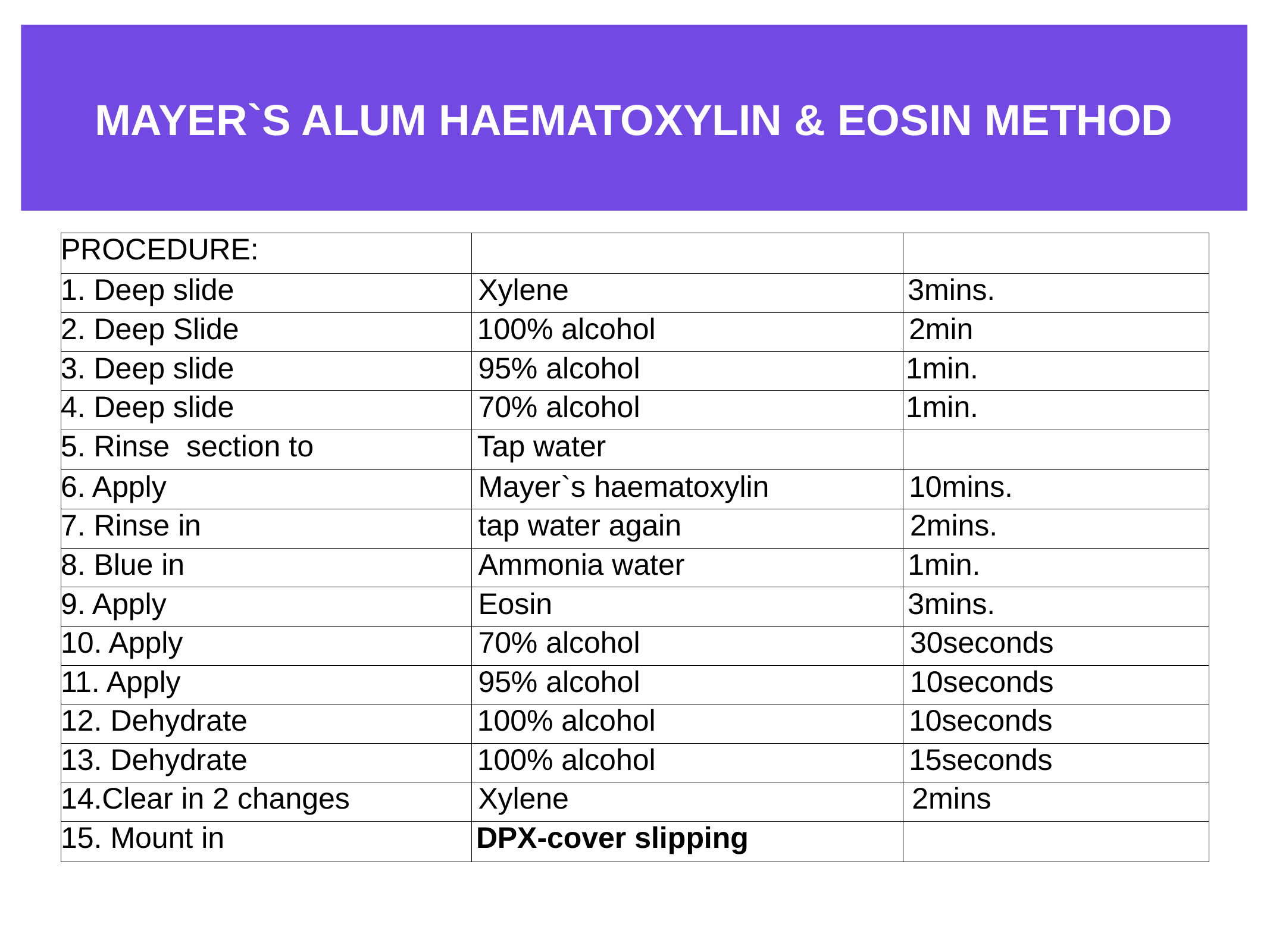

# MAYER`S ALUM HAEMATOXYLIN & EOSIN METHOD
| PROCEDURE: |  |  |
| --- | --- | --- |
| 1. Deep slide | Xylene | 3mins. |
| 2. Deep Slide | 100% alcohol | 2min |
| 3. Deep slide | 95% alcohol | 1min. |
| 4. Deep slide | 70% alcohol | 1min. |
| 5. Rinse section to | Tap water |  |
| 6. Apply | Mayer`s haematoxylin | 10mins. |
| 7. Rinse in | tap water again | 2mins. |
| 8. Blue in | Ammonia water | 1min. |
| 9. Apply | Eosin | 3mins. |
| 10. Apply | 70% alcohol | 30seconds |
| 11. Apply | 95% alcohol | 10seconds |
| 12. Dehydrate | 100% alcohol | 10seconds |
| 13. Dehydrate | 100% alcohol | 15seconds |
| 14.Clear in 2 changes | Xylene | 2mins |
| 15. Mount in | DPX-cover slipping |  |